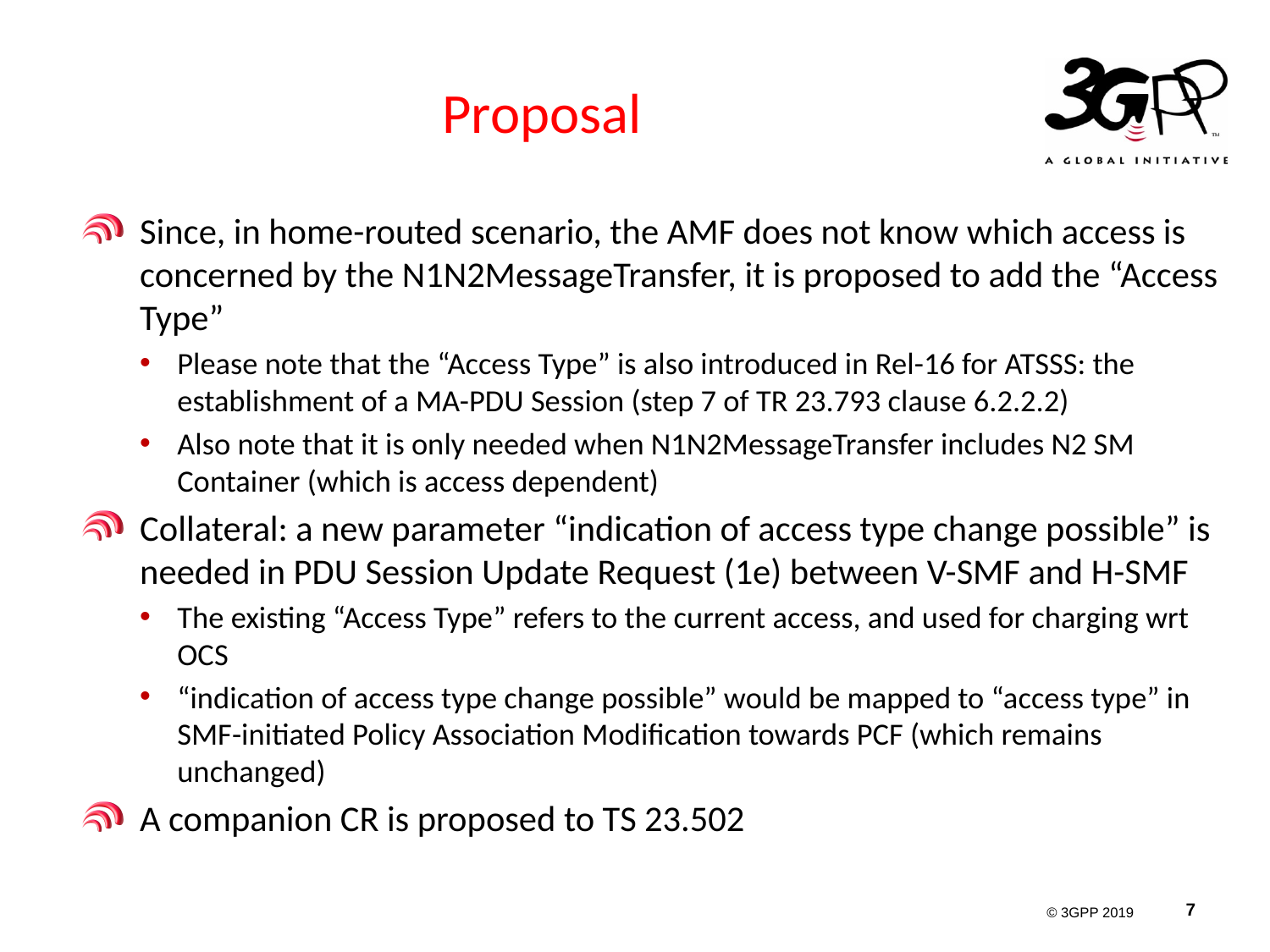

# Proposal
Since, in home-routed scenario, the AMF does not know which access is concerned by the N1N2MessageTransfer, it is proposed to add the “Access Type”
Please note that the “Access Type” is also introduced in Rel-16 for ATSSS: the establishment of a MA-PDU Session (step 7 of TR 23.793 clause 6.2.2.2)
Also note that it is only needed when N1N2MessageTransfer includes N2 SM Container (which is access dependent)
Collateral: a new parameter “indication of access type change possible” is needed in PDU Session Update Request (1e) between V-SMF and H-SMF
The existing “Access Type” refers to the current access, and used for charging wrt OCS
“indication of access type change possible” would be mapped to “access type” in SMF-initiated Policy Association Modification towards PCF (which remains unchanged)
A companion CR is proposed to TS 23.502